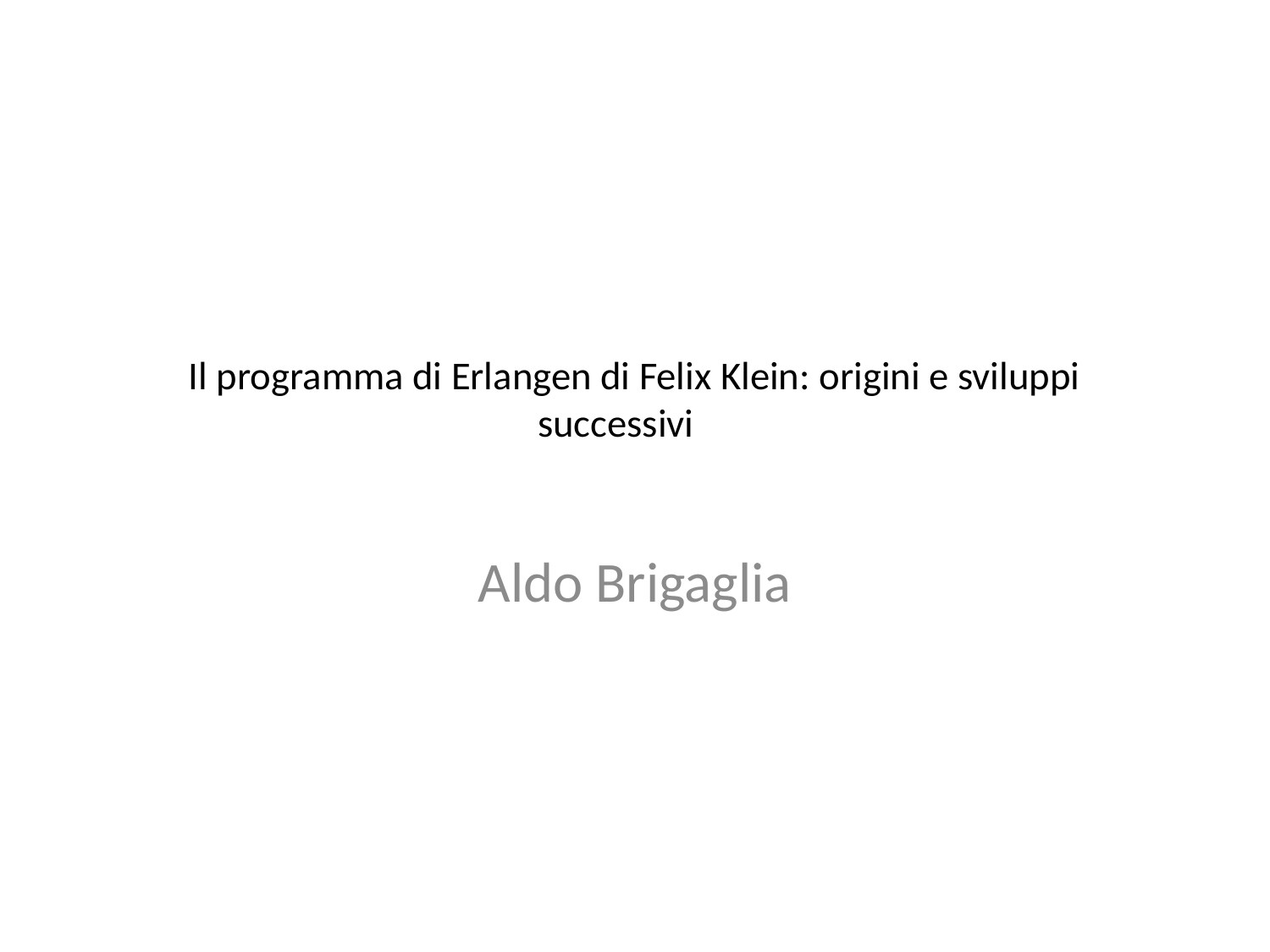

# Il programma di Erlangen di Felix Klein: origini e sviluppi successivi
Aldo Brigaglia